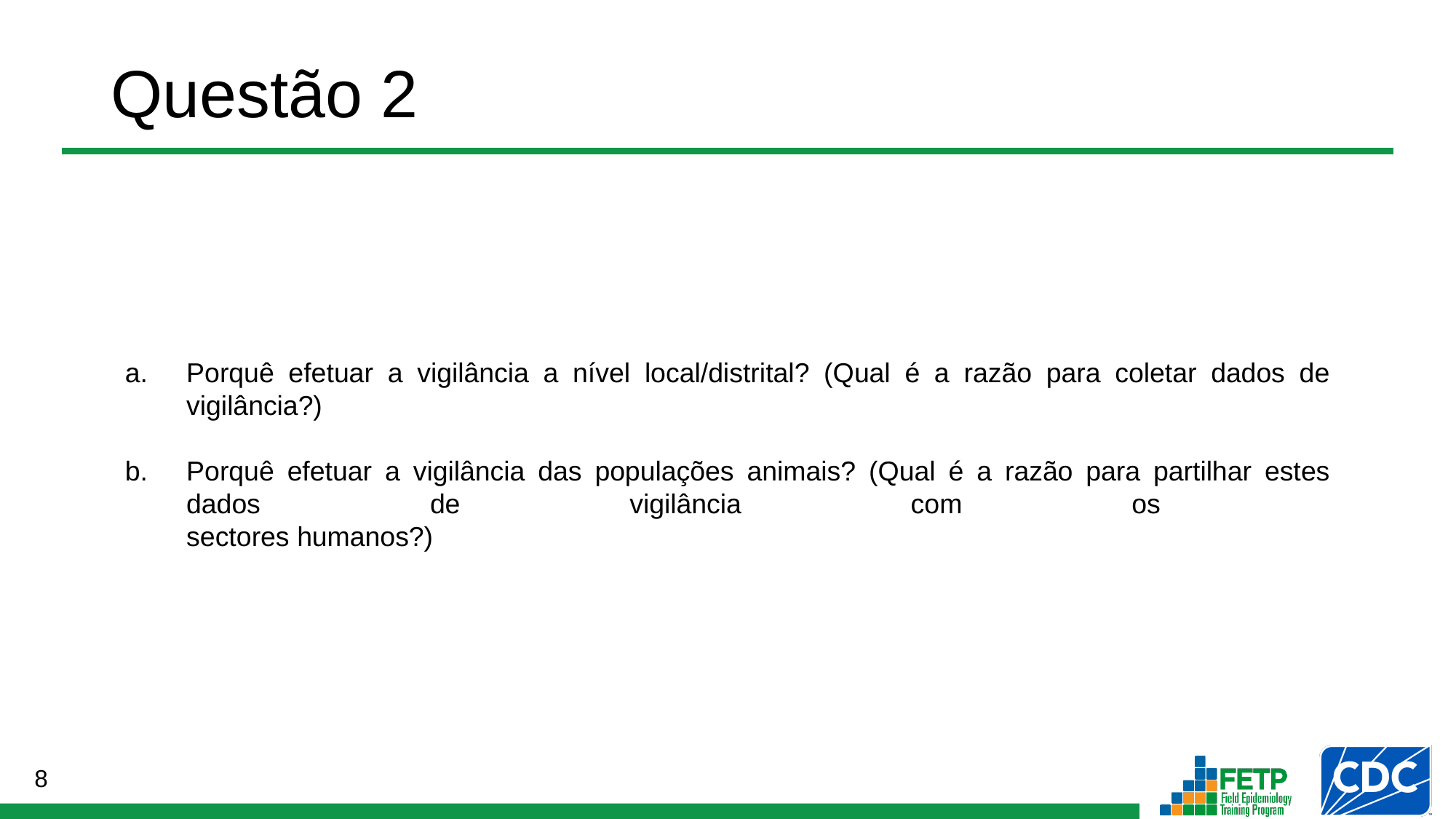

# Questão 2
Porquê efetuar a vigilância a nível local/distrital? (Qual é a razão para coletar dados de vigilância?)

Porquê efetuar a vigilância das populações animais? (Qual é a razão para partilhar estes dados de vigilância com os
sectores humanos?)